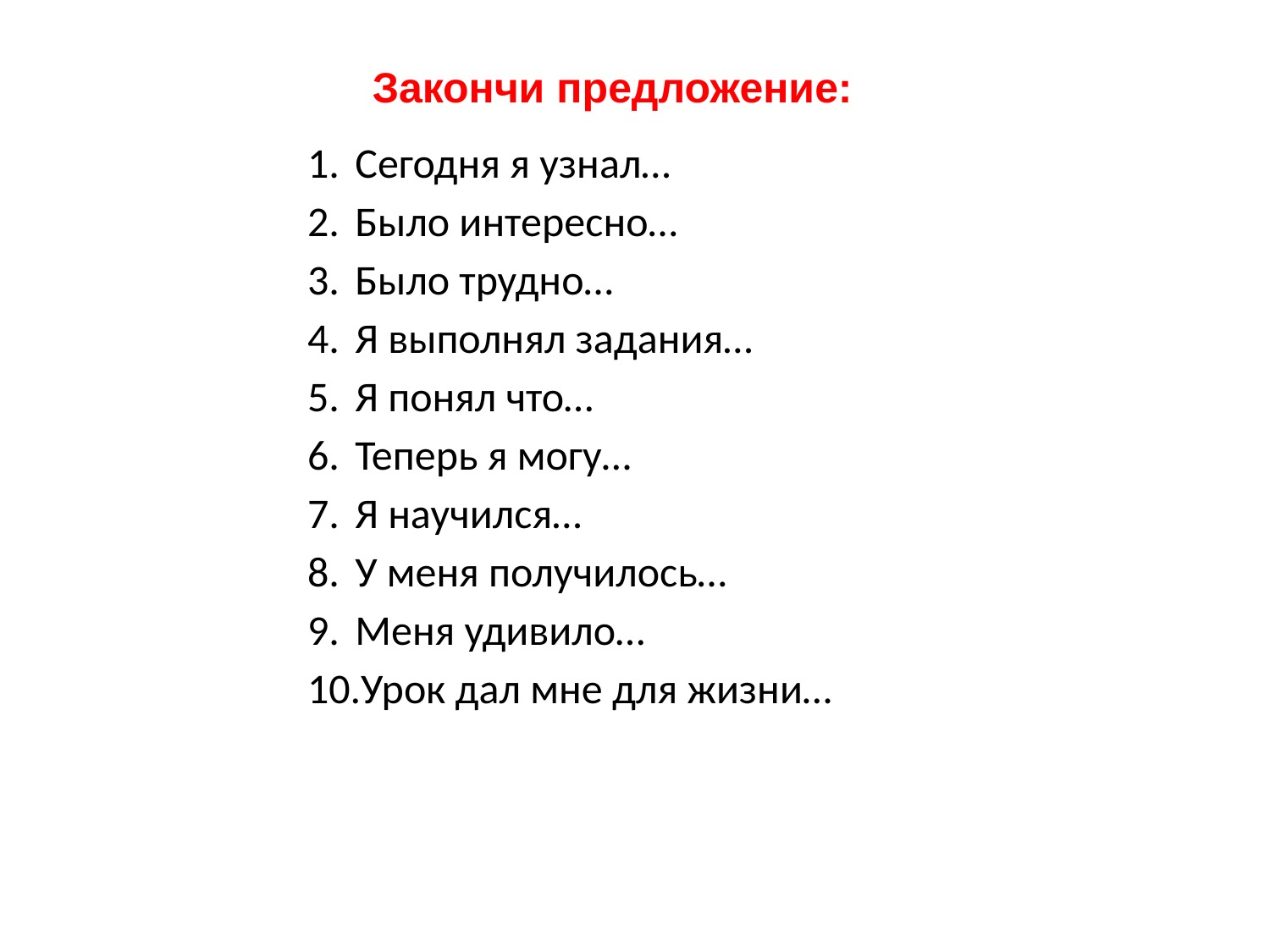

Закончи предложение:
Сегодня я узнал…
Было интересно…
Было трудно…
Я выполнял задания…
Я понял что…
Теперь я могу…
Я научился…
У меня получилось…
Меня удивило…
Урок дал мне для жизни…